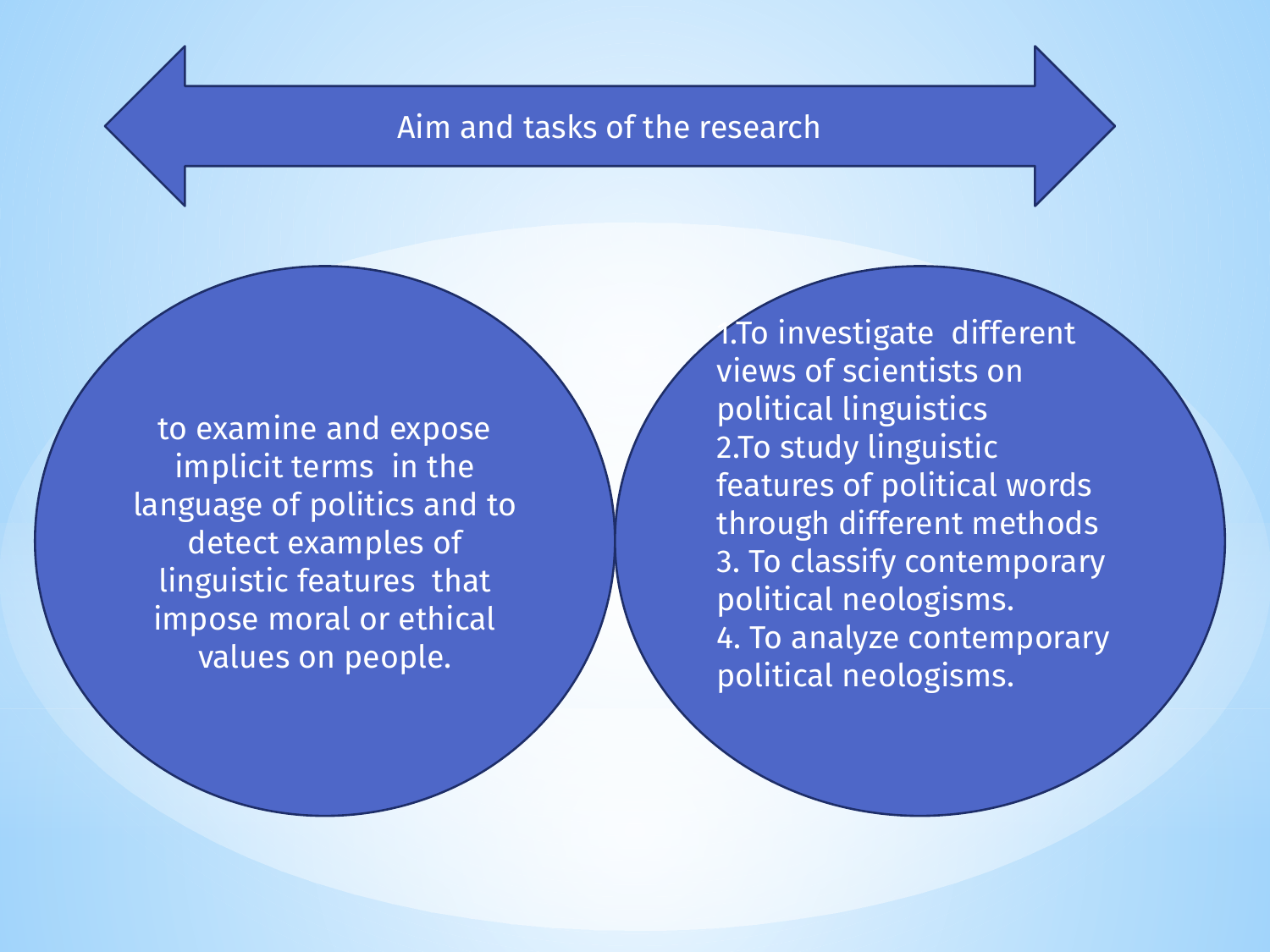

Aim and tasks of the research
to examine and expose implicit terms  in the language of politics and to detect examples of linguistic features  that impose moral or ethical values on people.
1.To investigate  different views of scientists on political linguistics
2.To study linguistic features of political words through different methods
3. To classify contemporary political neologisms.
4. To analyze contemporary political neologisms.